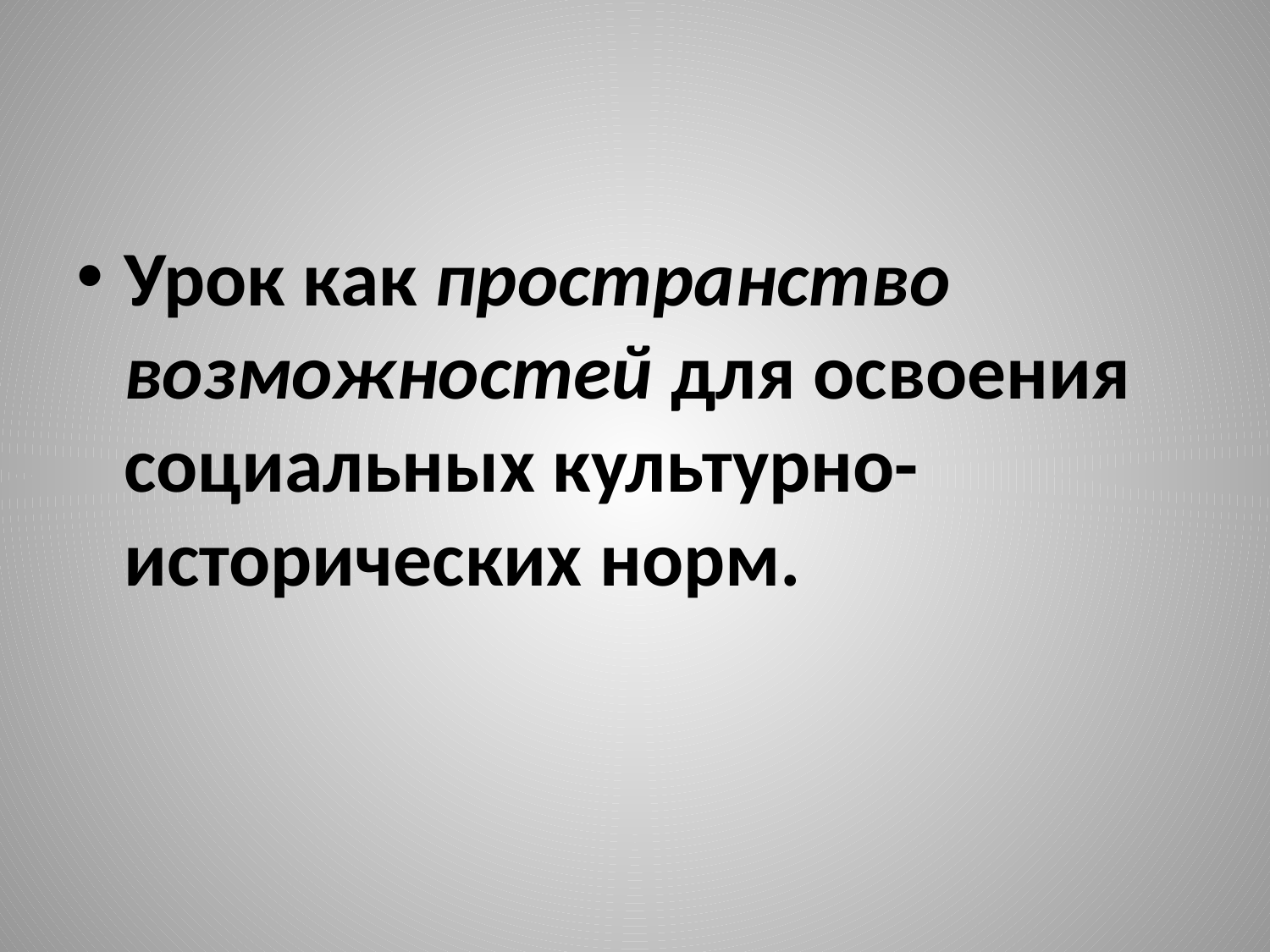

#
Урок как пространство возможностей для освоения социальных культурно-исторических норм.